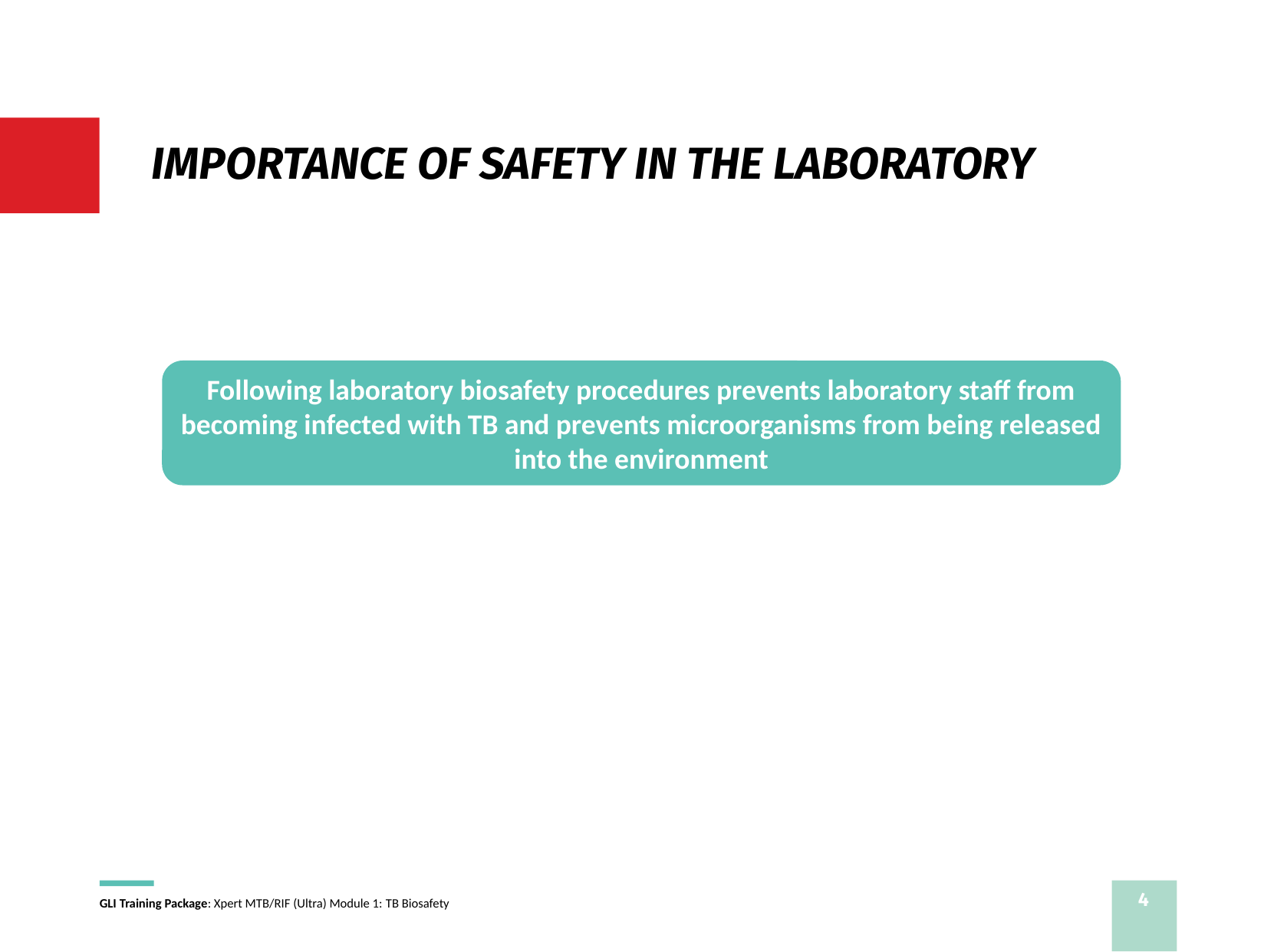

# IMPORTANCE OF SAFETY IN THE LABORATORY
Following laboratory biosafety procedures prevents laboratory staff from becoming infected with TB and prevents microorganisms from being released into the environment